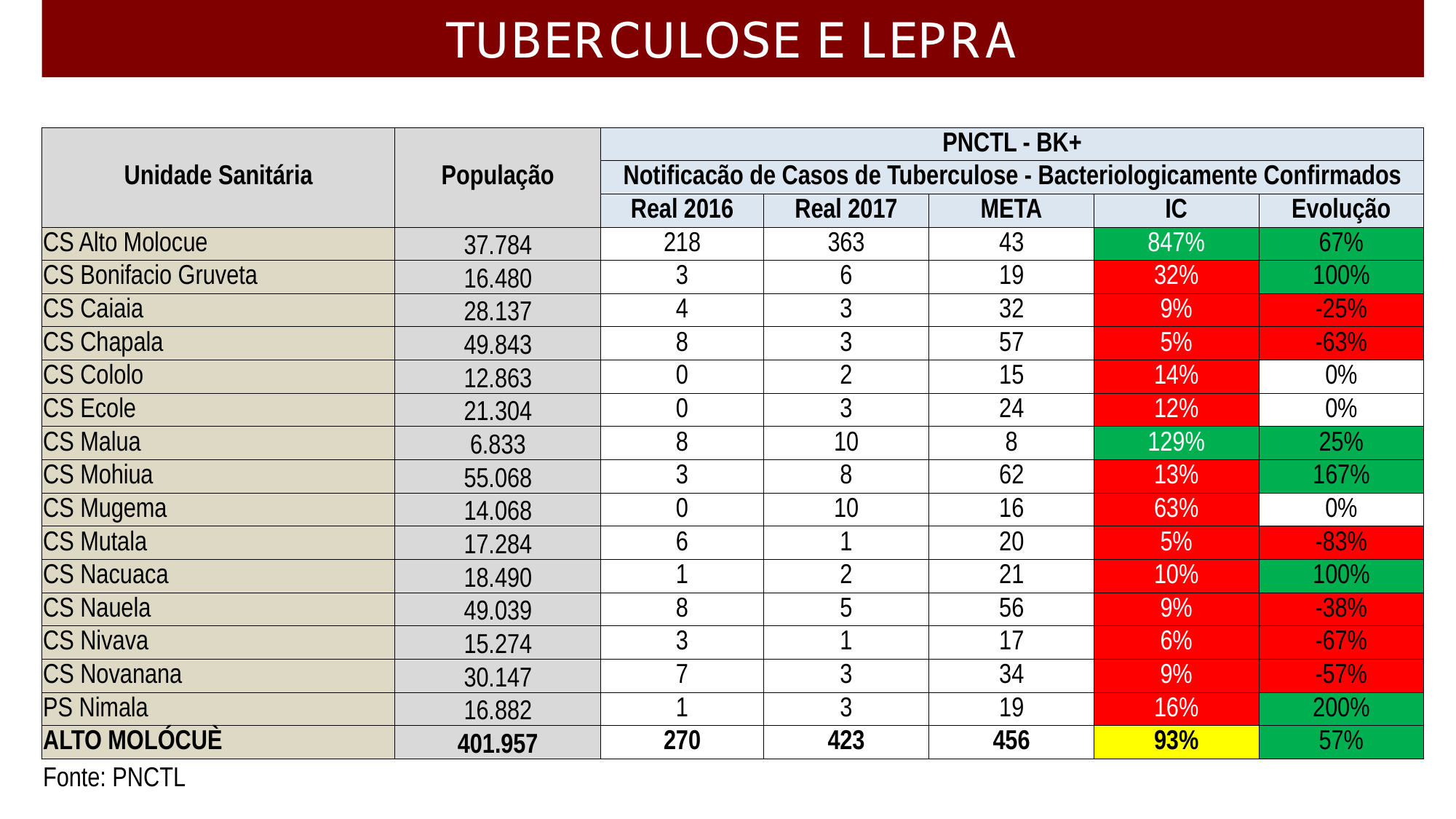

# TUBERCULOSE E LEPRA
| Unidade Sanitária | População | PNCTL - BK+ |  |  |  |  |
| --- | --- | --- | --- | --- | --- | --- |
|  |  | Notificacão de Casos de Tuberculose - Bacteriologicamente Confirmados |  |  |  |  |
|  |  | Real 2016 | Real 2017 | META | IC | Evolução |
| CS Alto Molocue | 37.784 | 218 | 363 | 43 | 847% | 67% |
| CS Bonifacio Gruveta | 16.480 | 3 | 6 | 19 | 32% | 100% |
| CS Caiaia | 28.137 | 4 | 3 | 32 | 9% | -25% |
| CS Chapala | 49.843 | 8 | 3 | 57 | 5% | -63% |
| CS Cololo | 12.863 | 0 | 2 | 15 | 14% | 0% |
| CS Ecole | 21.304 | 0 | 3 | 24 | 12% | 0% |
| CS Malua | 6.833 | 8 | 10 | 8 | 129% | 25% |
| CS Mohiua | 55.068 | 3 | 8 | 62 | 13% | 167% |
| CS Mugema | 14.068 | 0 | 10 | 16 | 63% | 0% |
| CS Mutala | 17.284 | 6 | 1 | 20 | 5% | -83% |
| CS Nacuaca | 18.490 | 1 | 2 | 21 | 10% | 100% |
| CS Nauela | 49.039 | 8 | 5 | 56 | 9% | -38% |
| CS Nivava | 15.274 | 3 | 1 | 17 | 6% | -67% |
| CS Novanana | 30.147 | 7 | 3 | 34 | 9% | -57% |
| PS Nimala | 16.882 | 1 | 3 | 19 | 16% | 200% |
| ALTO MOLÓCUÈ | 401.957 | 270 | 423 | 456 | 93% | 57% |
| Fonte: PNCTL |  |  |  |  |  |  |